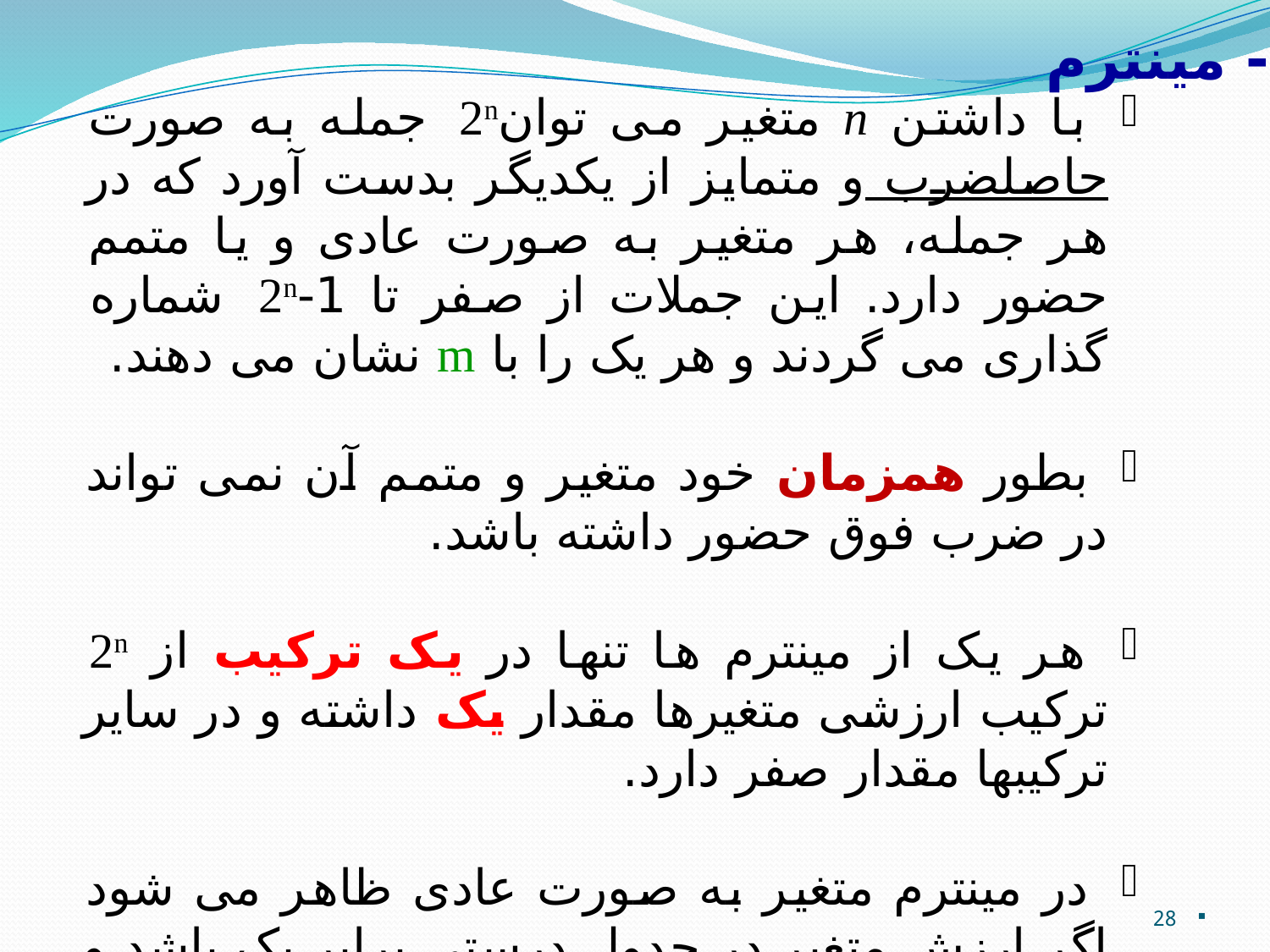

# - مینترم
 با داشتن n متغیر می توان2n  جمله به صورت حاصلضرب و متمایز از یکدیگر بدست آورد که در هر جمله، هر متغیر به صورت عادی و یا متمم حضور دارد. این جملات از صفر تا 1-2n  شماره گذاری می گردند و هر یک را با m نشان می دهند.

 بطور همزمان خود متغیر و متمم آن نمی تواند در ضرب فوق حضور داشته باشد.

 هر یک از مینترم ها تنها در یک ترکیب از 2n ترکیب ارزشی متغیرها مقدار یک داشته و در سایر ترکیبها مقدار صفر دارد.

 در مینترم متغیر به صورت عادی ظاهر می شود اگر ارزش متغیر در جدول درستی برابر یک باشد و به صورت مکمل ظاهر می شود هرگاه ارزش متغیر برابر صفر باشد.
28